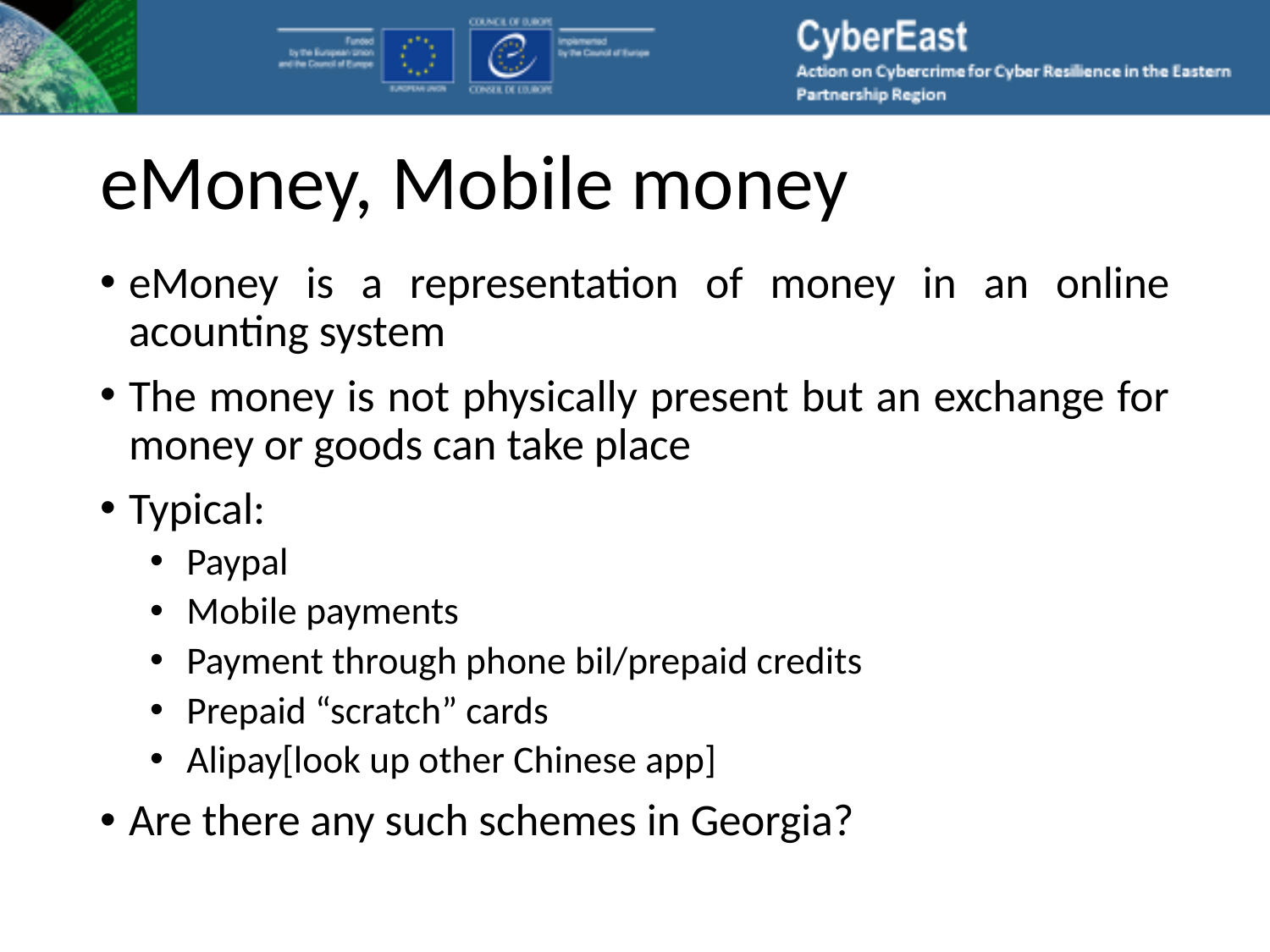

# eMoney, Mobile money
eMoney is a representation of money in an online acounting system
The money is not physically present but an exchange for money or goods can take place
Typical:
Paypal
Mobile payments
Payment through phone bil/prepaid credits
Prepaid “scratch” cards
Alipay[look up other Chinese app]
Are there any such schemes in Georgia?